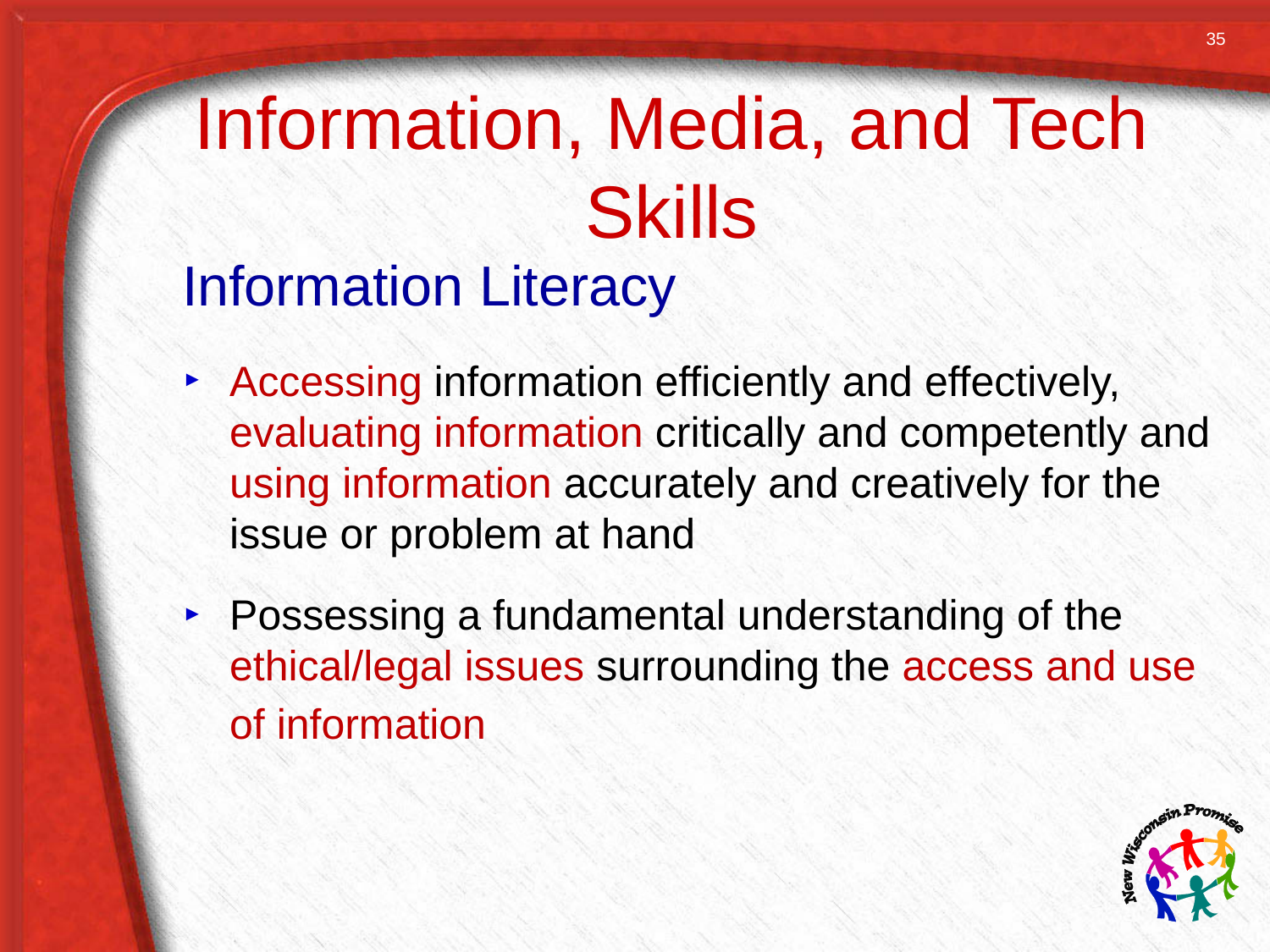

35
# Information, Media, and Tech Skills
Information Literacy
Accessing information efficiently and effectively, evaluating information critically and competently and using information accurately and creatively for the issue or problem at hand
Possessing a fundamental understanding of the ethical/legal issues surrounding the access and use of information